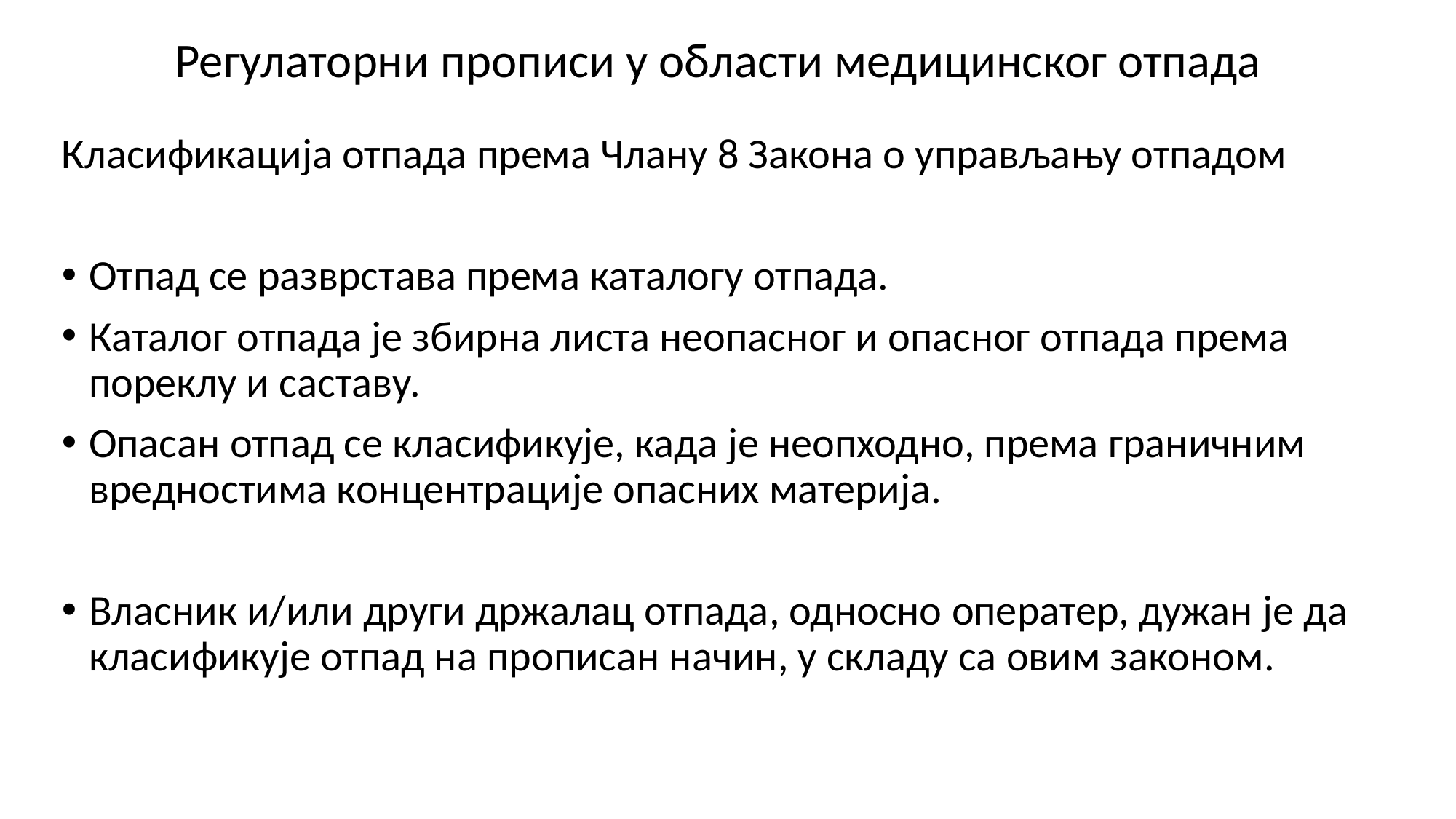

# Регулаторни прописи у области медицинског отпада
Класификација отпада према Члану 8 Закона о управљању отпадом

Отпад се разврстава према каталогу отпада.
Каталог отпада је збирна листа неопасног и опасног отпада према пореклу и саставу.
Опасан отпад се класификује, када је неопходно, према граничним вредностима концентрације опасних материја.

Власник и/или други држалац отпада, односно оператер, дужан је да класификује отпад на прописан начин, у складу са овим законом.